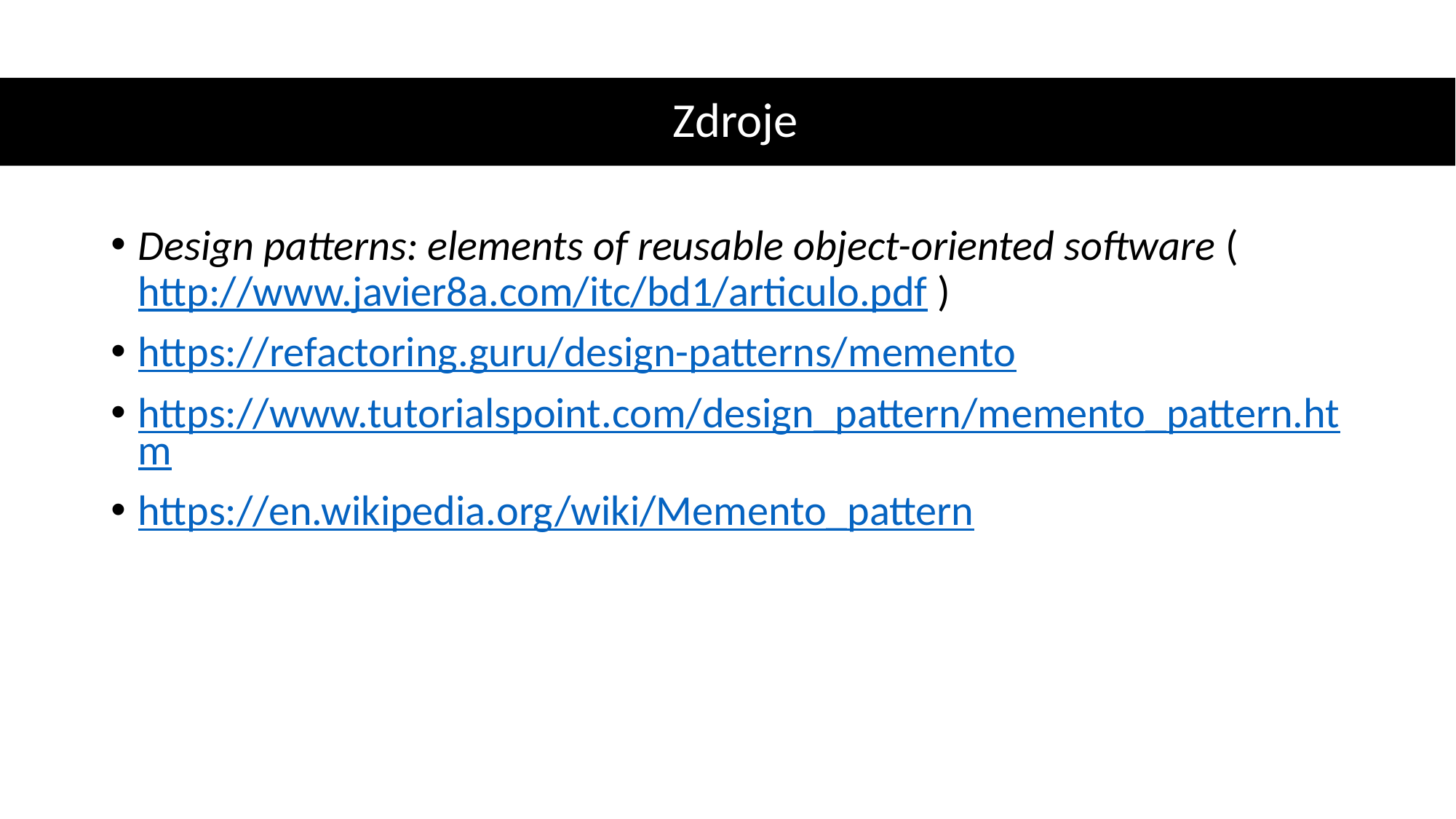

# Zdroje

Design patterns: elements of reusable object-oriented software ( http://www.javier8a.com/itc/bd1/articulo.pdf )
https://refactoring.guru/design-patterns/memento
https://www.tutorialspoint.com/design_pattern/memento_pattern.htm
https://en.wikipedia.org/wiki/Memento_pattern